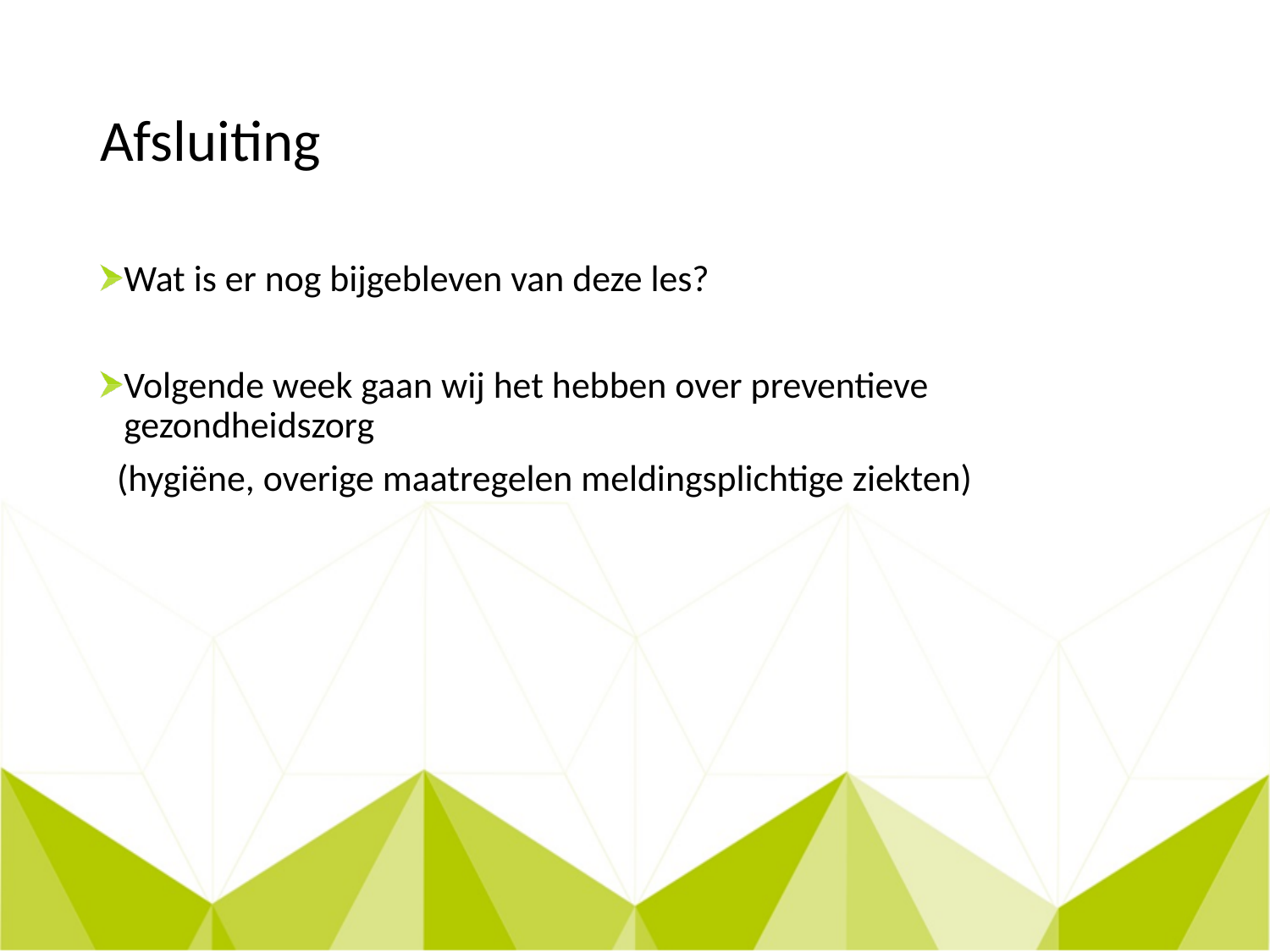

# Afsluiting
Wat is er nog bijgebleven van deze les?

Volgende week gaan wij het hebben over preventieve gezondheidszorg
  (hygiëne, overige maatregelen meldingsplichtige ziekten)